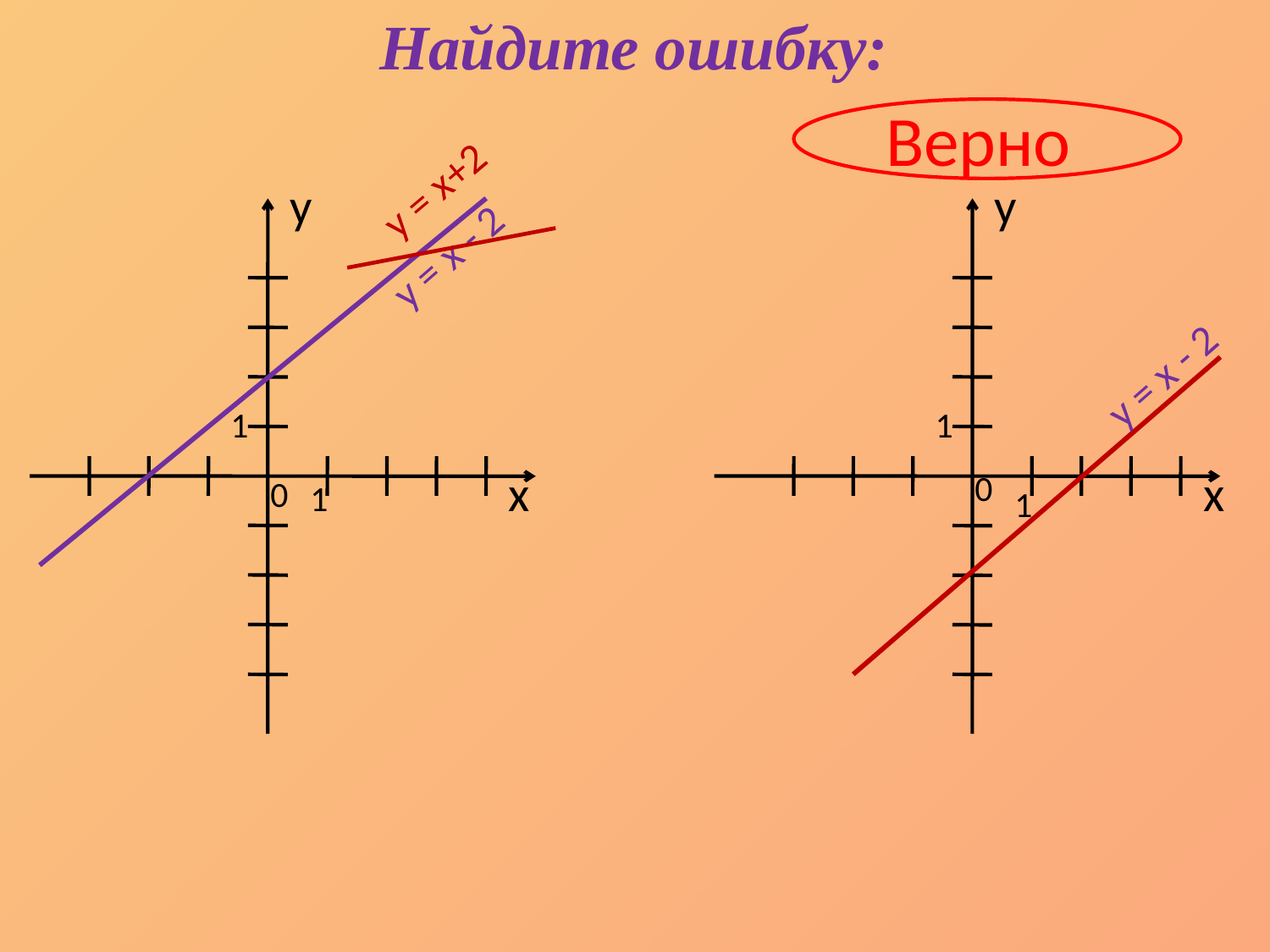

Найдите ошибку:
Верно

y = x+2
y
y
y = x - 2
y = x - 2
1
1
х
х
0
0
1
1